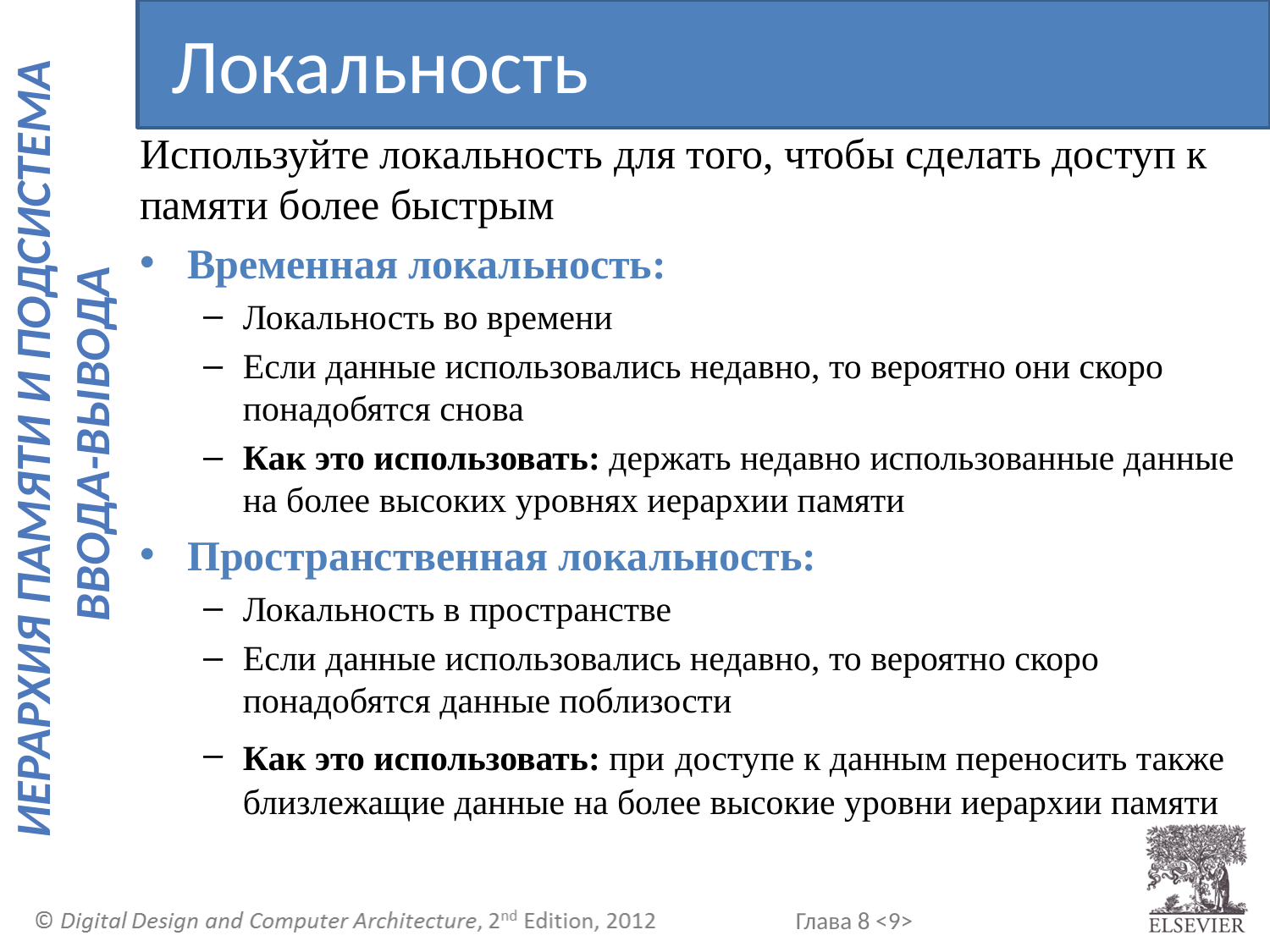

Локальность
Используйте локальность для того, чтобы сделать доступ к памяти более быстрым
Временная локальность:
Локальность во времени
Если данные использовались недавно, то вероятно они скоро понадобятся снова
Как это использовать: держать недавно использованные данные на более высоких уровнях иерархии памяти
Пространственная локальность:
Локальность в пространстве
Если данные использовались недавно, то вероятно скоро понадобятся данные поблизости
Как это использовать: при доступе к данным переносить также близлежащие данные на более высокие уровни иерархии памяти